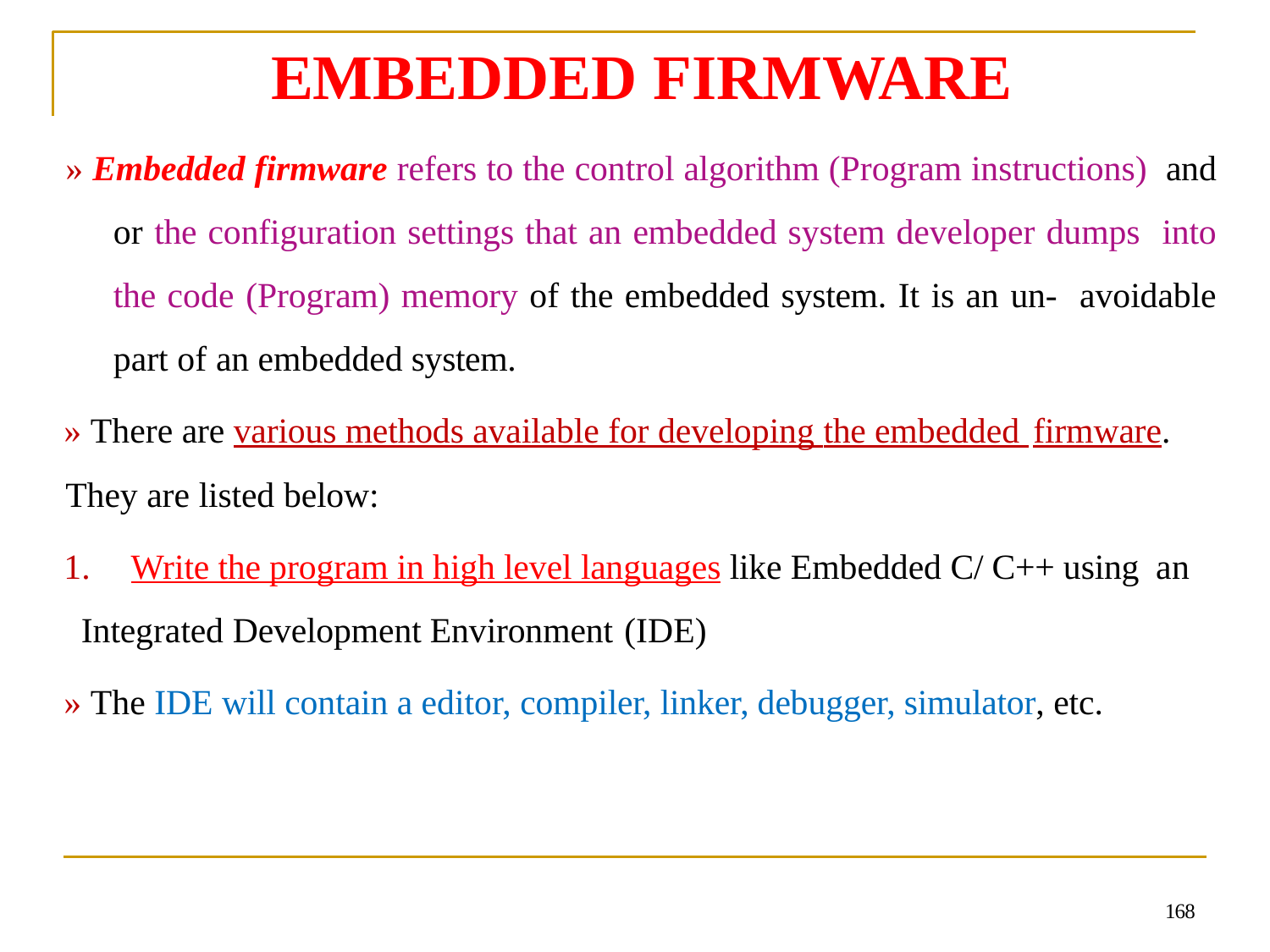

# EMBEDDED FIRMWARE
» Embedded firmware refers to the control algorithm (Program instructions)  and or the configuration settings that an embedded system developer dumps  into the code (Program) memory of the embedded system. It is an un-  avoidable part of an embedded system.
» There are various methods available for developing the embedded firmware.
They are listed below:
1.	Write the program in high level languages like Embedded C/ C++ using an
Integrated Development Environment (IDE)
» The IDE will contain a editor, compiler, linker, debugger, simulator, etc.

168